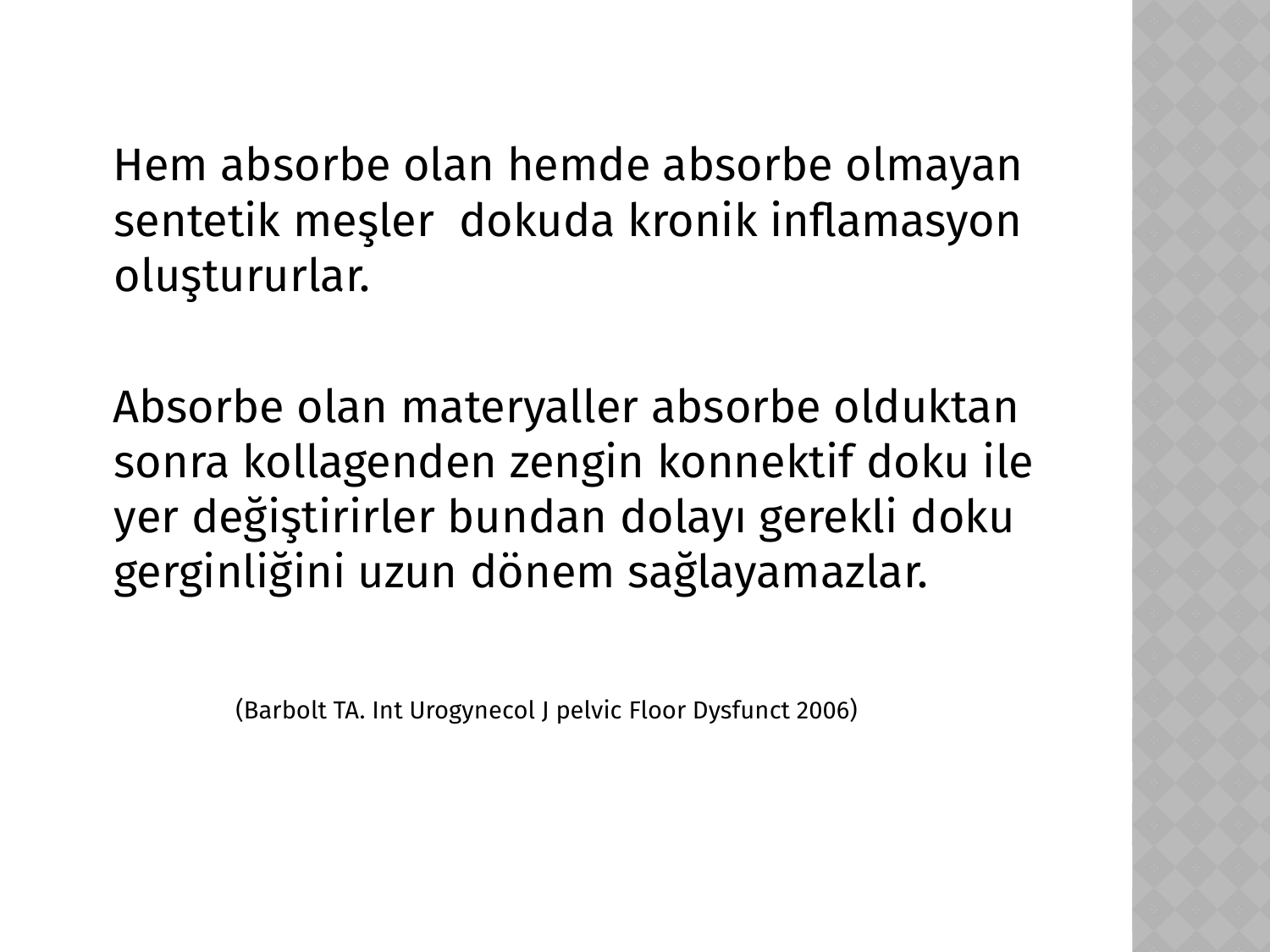

Hem absorbe olan hemde absorbe olmayan sentetik meşler  dokuda kronik inflamasyon oluştururlar.

   Absorbe olan materyaller absorbe olduktan sonra kollagenden zengin konnektif doku ile yer değiştirirler bundan dolayı gerekli doku gerginliğini uzun dönem sağlayamazlar.

             (Barbolt TA. Int Urogynecol J pelvic Floor Dysfunct 2006)